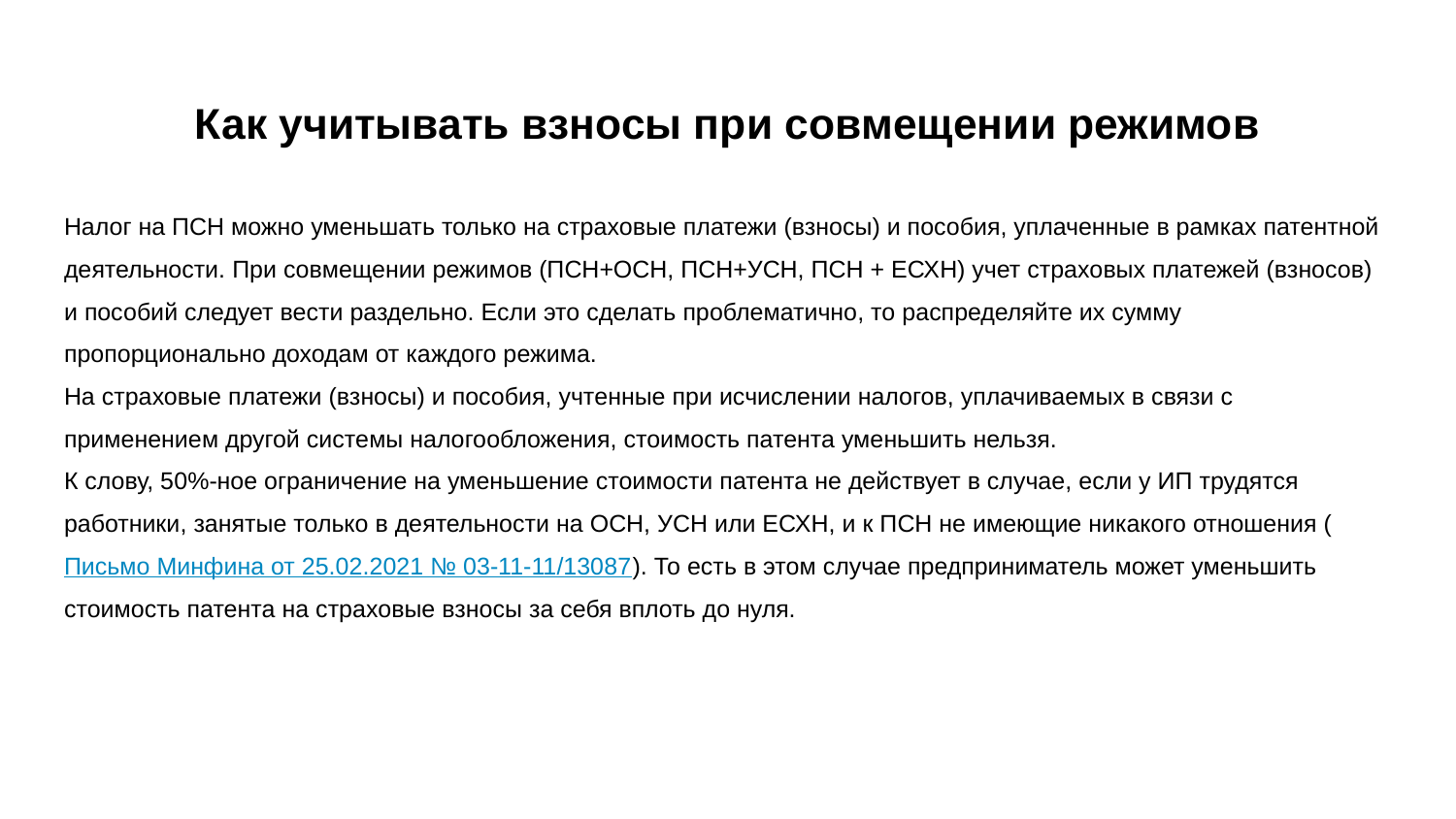

# Как учитывать взносы при совмещении режимов

Налог на ПСН можно уменьшать только на страховые платежи (взносы) и пособия, уплаченные в рамках патентной деятельности. При совмещении режимов (ПСН+ОСН, ПСН+УСН, ПСН + ЕСХН) учет страховых платежей (взносов) и пособий следует вести раздельно. Если это сделать проблематично, то распределяйте их сумму пропорционально доходам от каждого режима.
На страховые платежи (взносы) и пособия, учтенные при исчислении налогов, уплачиваемых в связи с применением другой системы налогообложения, стоимость патента уменьшить нельзя.
К слову, 50%-ное ограничение на уменьшение стоимости патента не действует в случае, если у ИП трудятся работники, занятые только в деятельности на ОСН, УСН или ЕСХН, и к ПСН не имеющие никакого отношения (Письмо Минфина от 25.02.2021 № 03-11-11/13087). То есть в этом случае предприниматель может уменьшить стоимость патента на страховые взносы за себя вплоть до нуля.